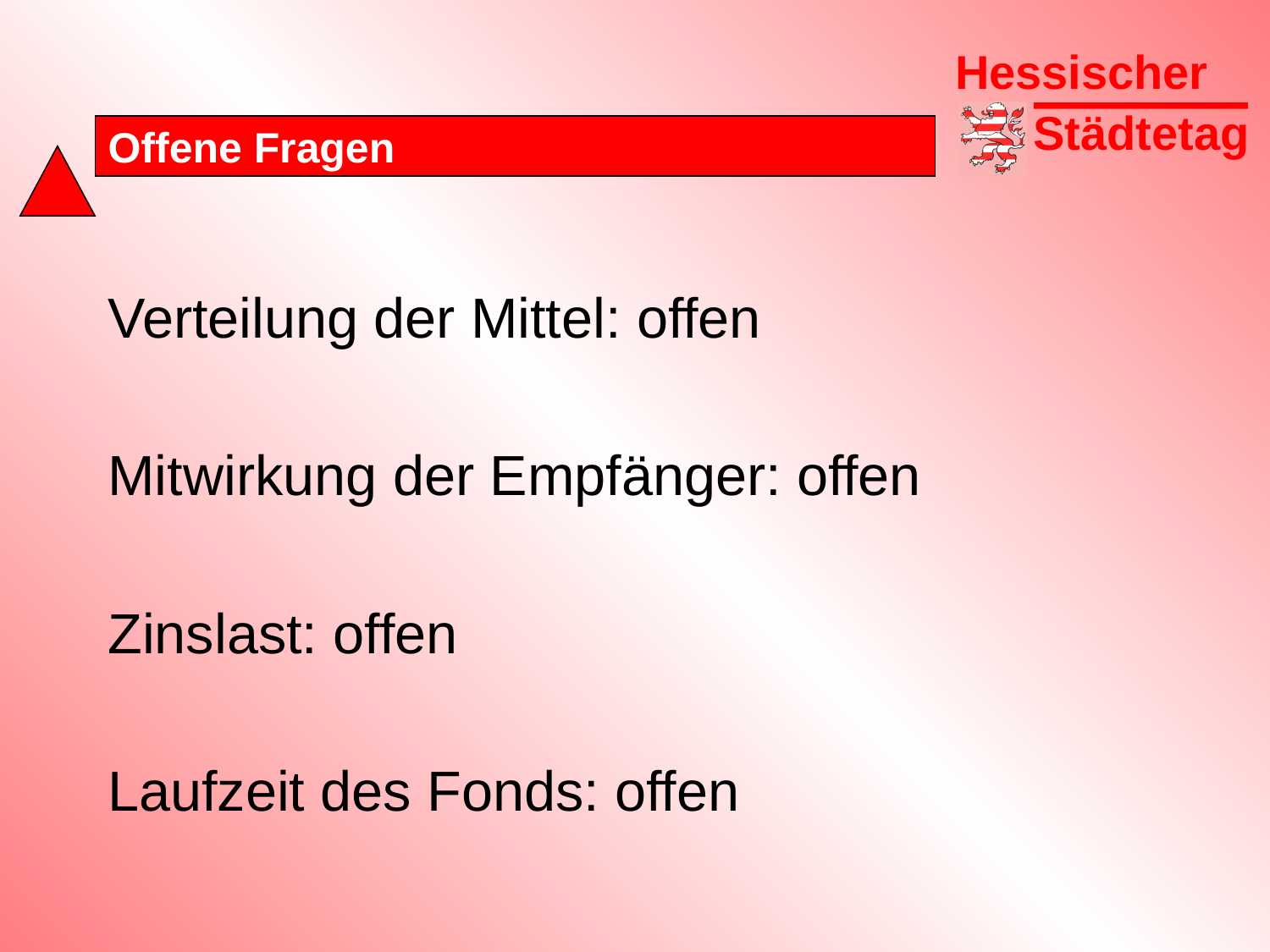

# Offene Fragen
Verteilung der Mittel: offen

Mitwirkung der Empfänger: offen

Zinslast: offen

Laufzeit des Fonds: offen